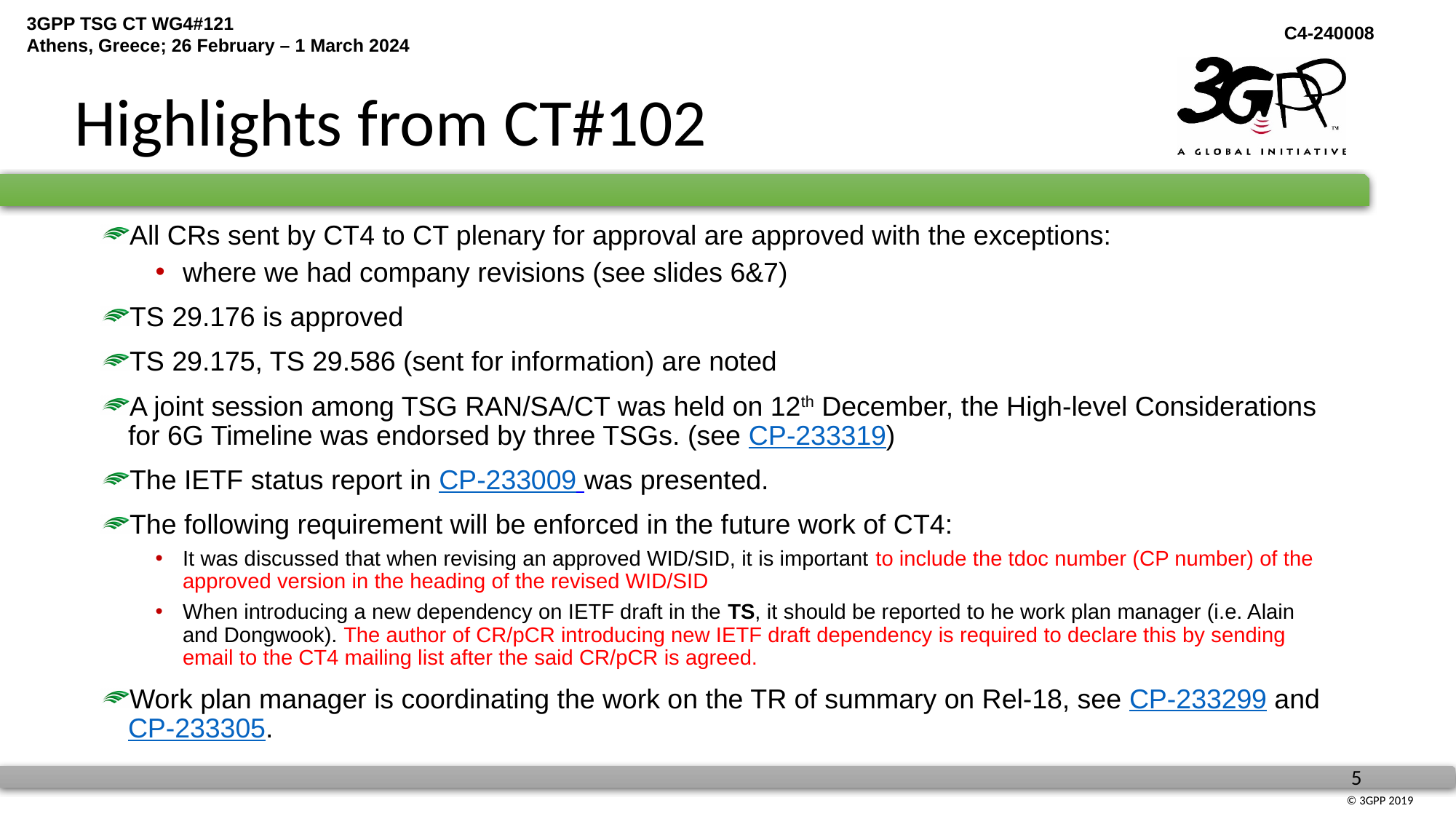

# Highlights from CT#102
All CRs sent by CT4 to CT plenary for approval are approved with the exceptions:
where we had company revisions (see slides 6&7)
TS 29.176 is approved
TS 29.175, TS 29.586 (sent for information) are noted
A joint session among TSG RAN/SA/CT was held on 12th December, the High-level Considerations for 6G Timeline was endorsed by three TSGs. (see CP-233319)
The IETF status report in CP-233009 was presented.
The following requirement will be enforced in the future work of CT4:
It was discussed that when revising an approved WID/SID, it is important to include the tdoc number (CP number) of the approved version in the heading of the revised WID/SID
When introducing a new dependency on IETF draft in the TS, it should be reported to he work plan manager (i.e. Alain and Dongwook). The author of CR/pCR introducing new IETF draft dependency is required to declare this by sending email to the CT4 mailing list after the said CR/pCR is agreed.
Work plan manager is coordinating the work on the TR of summary on Rel-18, see CP-233299 and CP-233305.